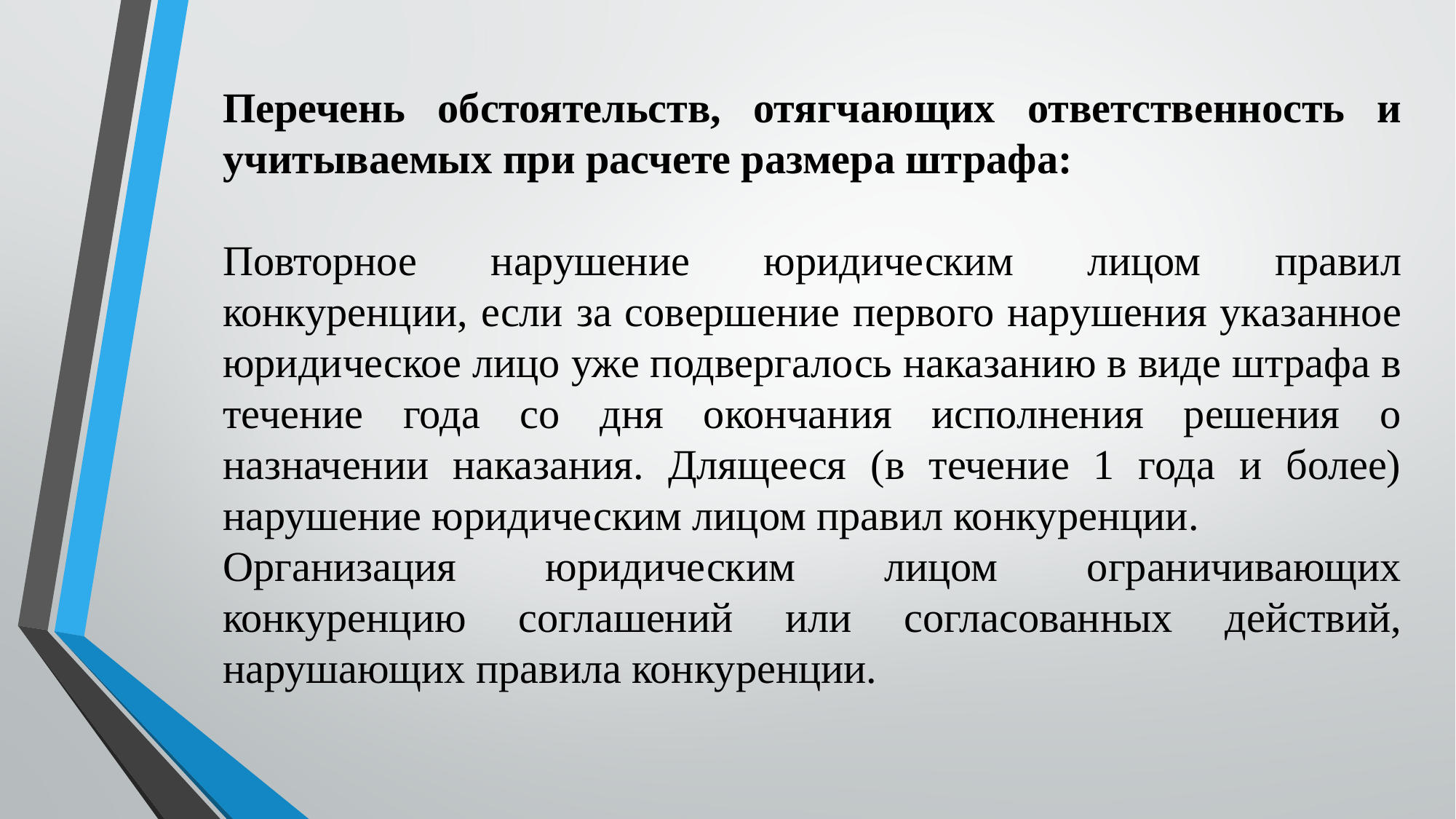

Перечень обстоятельств, отягчающих ответственность и учитываемых при расчете размера штрафа:

Повторное нарушение юридическим лицом правил конкуренции, если за совершение первого нарушения указанное юридическое лицо уже подвергалось наказанию в виде штрафа в течение года со дня окончания исполнения решения о назначении наказания. Длящееся (в течение 1 года и более) нарушение юридическим лицом правил конкуренции.
Организация юридическим лицом ограничивающих конкуренцию соглашений или согласованных действий, нарушающих правила конкуренции.